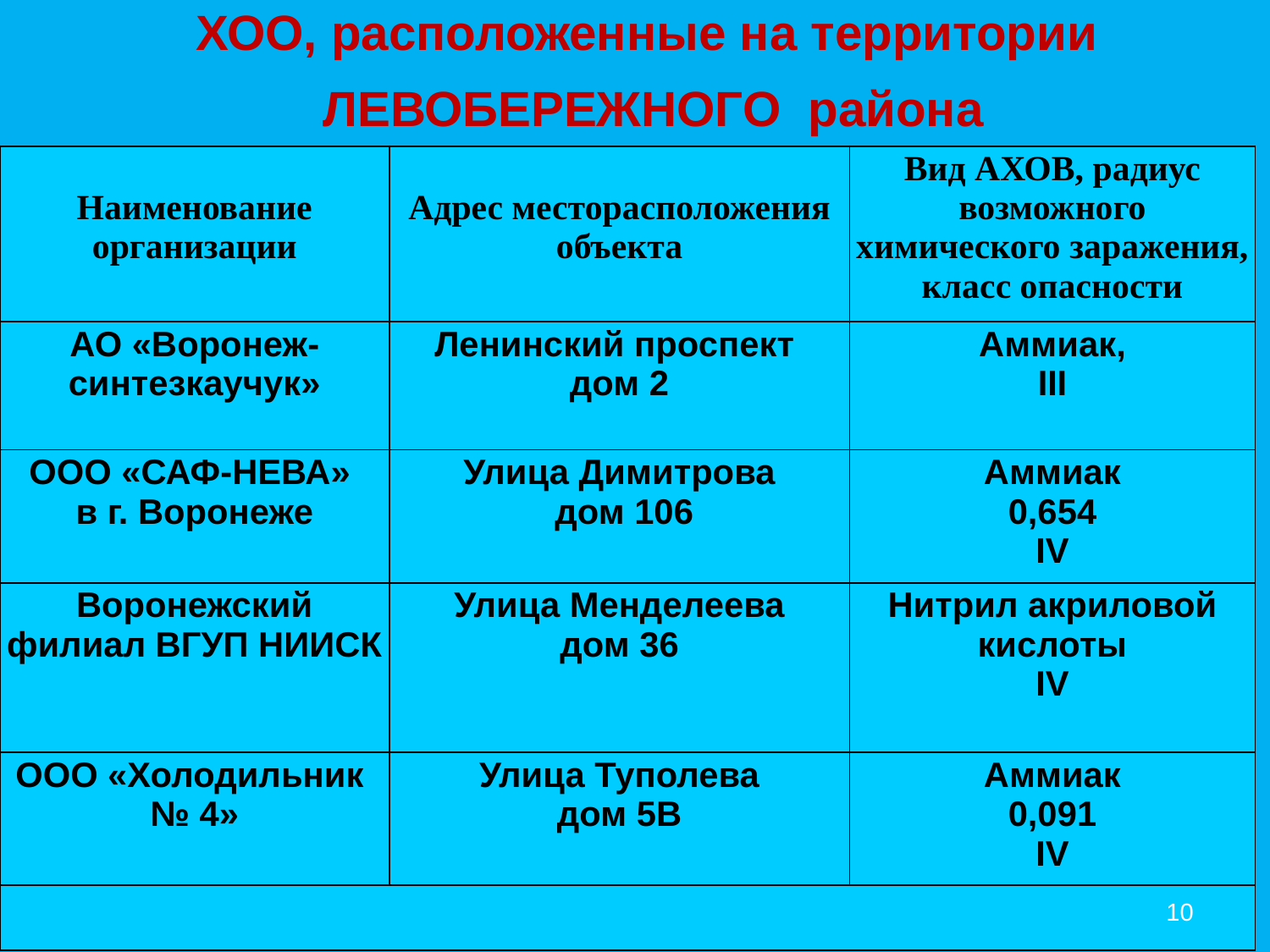

ХОО, расположенные на территории
ЛЕВОБЕРЕЖНОГО  района
| Наименование организации | Адрес месторасположения объекта | Вид АХОВ, радиус возможного химического заражения, класс опасности |
| --- | --- | --- |
| АО «Воронеж-синтезкаучук» | Ленинский проспект дом 2 | Аммиак, III |
| ООО «САФ-НЕВА» в г. Воронеже | Улица Димитрова дом 106 | Аммиак 0,654 IV |
| Воронежский филиал ВГУП НИИСК | Улица Менделеева дом 36 | Нитрил акриловой кислоты IV |
| ООО «Холодильник № 4» | Улица Туполева дом 5В | Аммиак 0,091 IV |
|  |  |  |
10